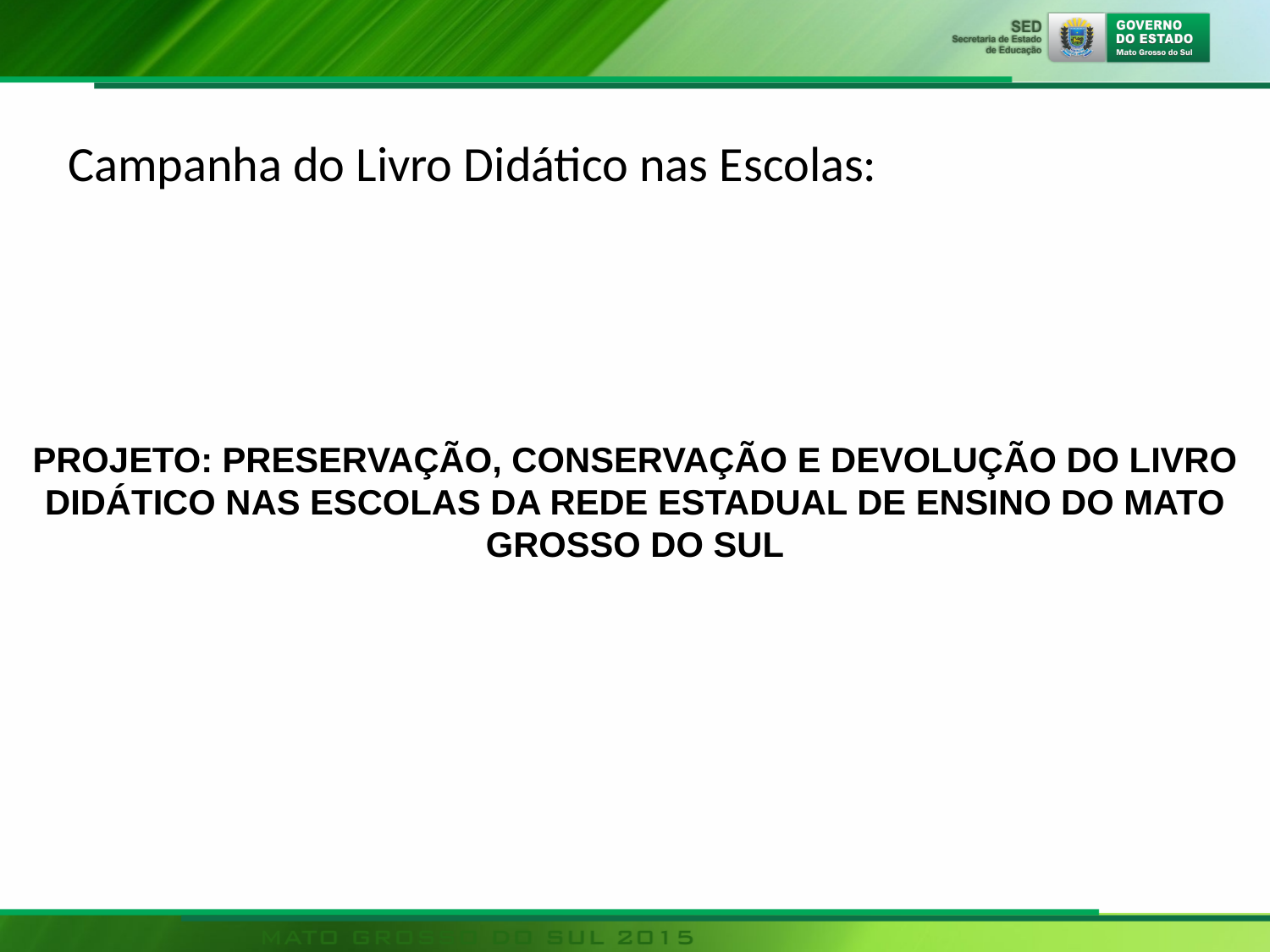

Campanha do Livro Didático nas Escolas:

PROJETO: PRESERVAÇÃO, CONSERVAÇÃO E DEVOLUÇÃO DO LIVRO DIDÁTICO NAS ESCOLAS DA REDE ESTADUAL DE ENSINO DO MATO GROSSO DO SUL